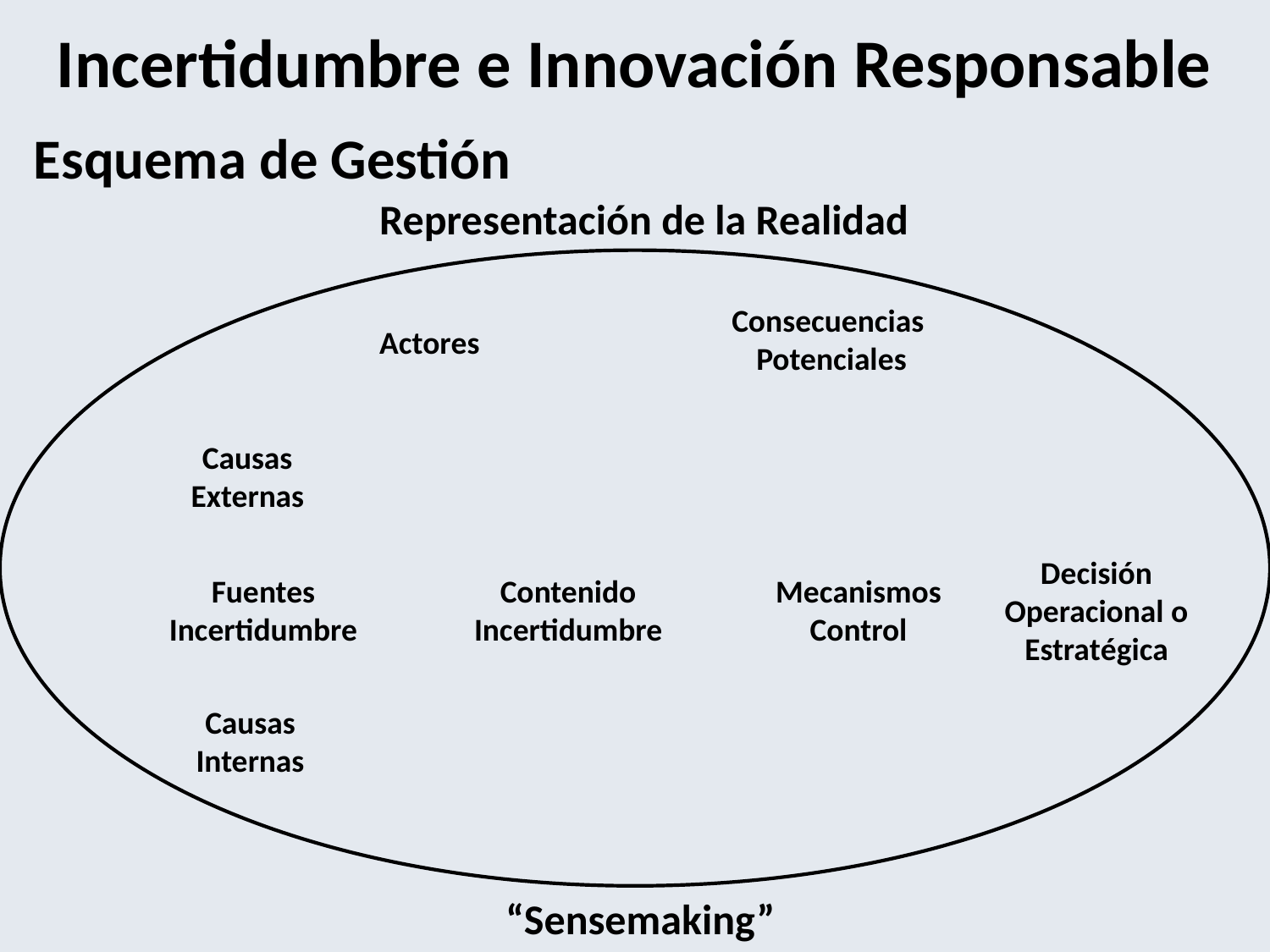

# Incertidumbre e Innovación Responsable
Esquema de Gestión
Representación de la Realidad

Consecuencias  Potenciales
Actores
Causas Externas
Decisión Operacional o Estratégica
MecanismosControl
Fuentes
Incertidumbre
Contenido
Incertidumbre
Causas Internas
“Sensemaking”